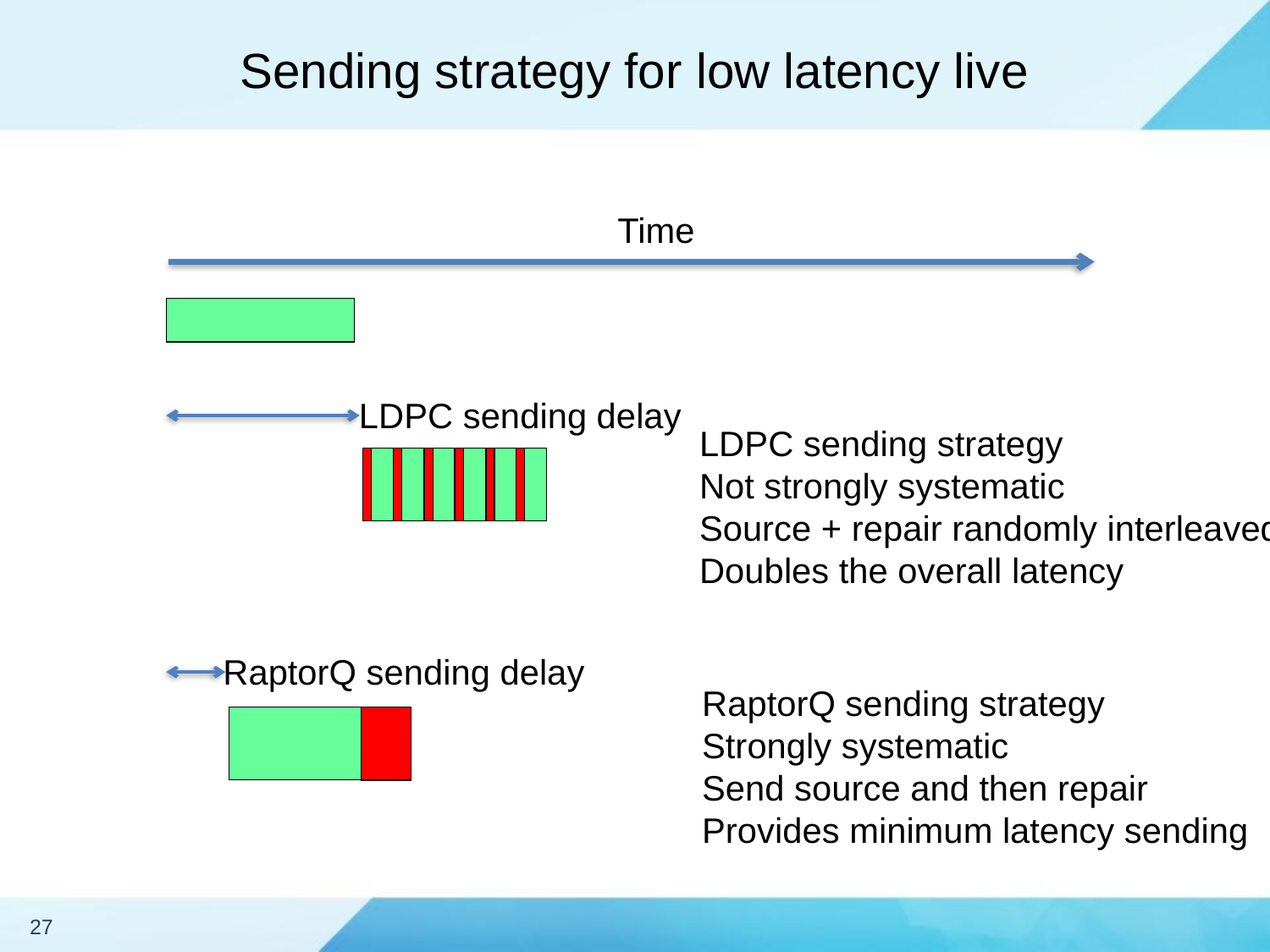

# Sending strategy for low latency live
Time

LDPC sending delay
LDPC sending strategy
Not strongly systematic
Source + repair randomly interleaved
Doubles the overall latency

RaptorQ sending delay
RaptorQ sending strategy
Strongly systematic
Send source and then repair
Provides minimum latency sending

27